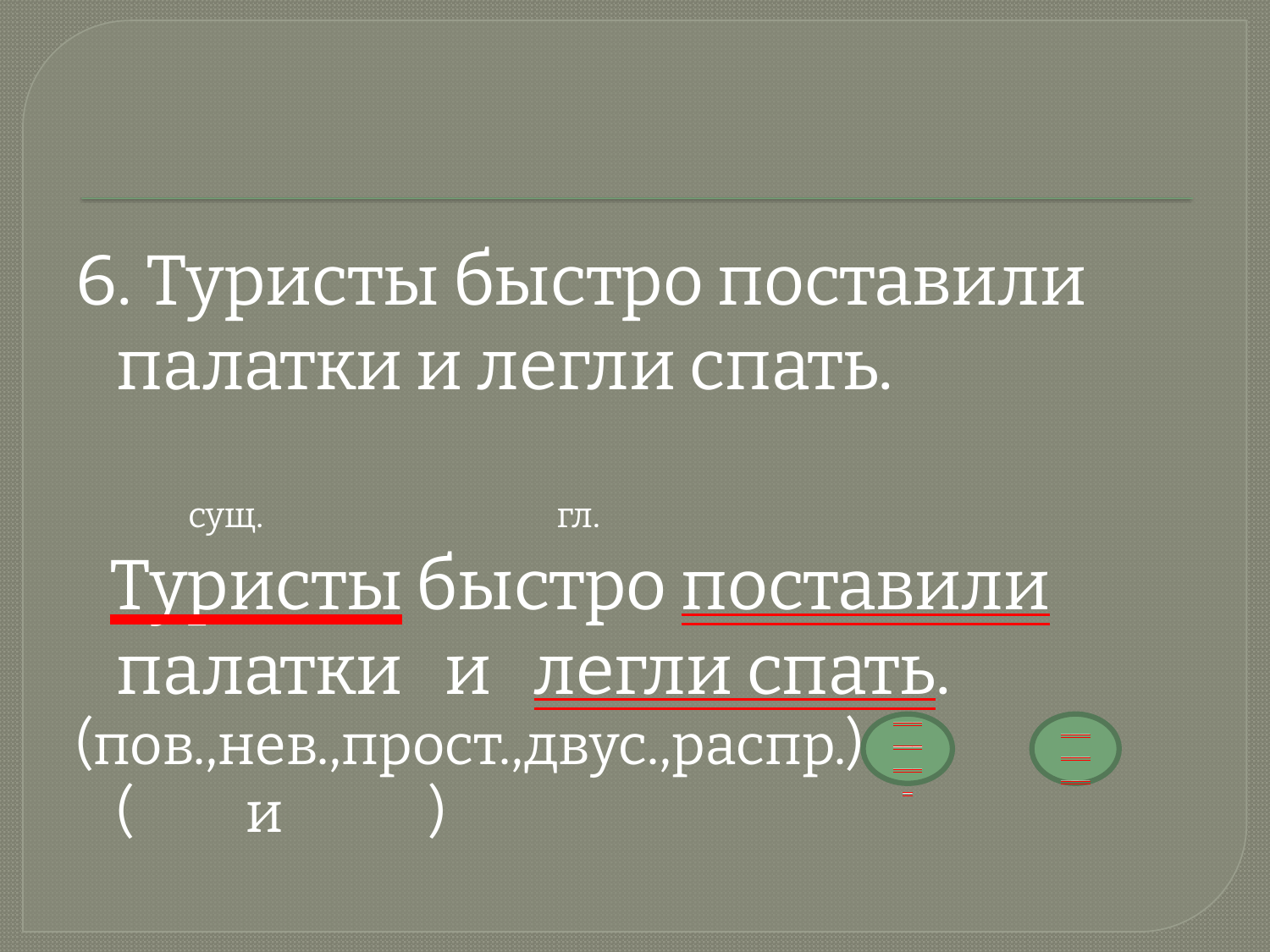

#
6. Туристы быстро поставили палатки и легли спать.

          сущ.                                          гл.
   Туристы быстро поставили палатки   и   легли спать.
(пов.,нев.,прост.,двус.,распр.) (          и             )

__________
_________